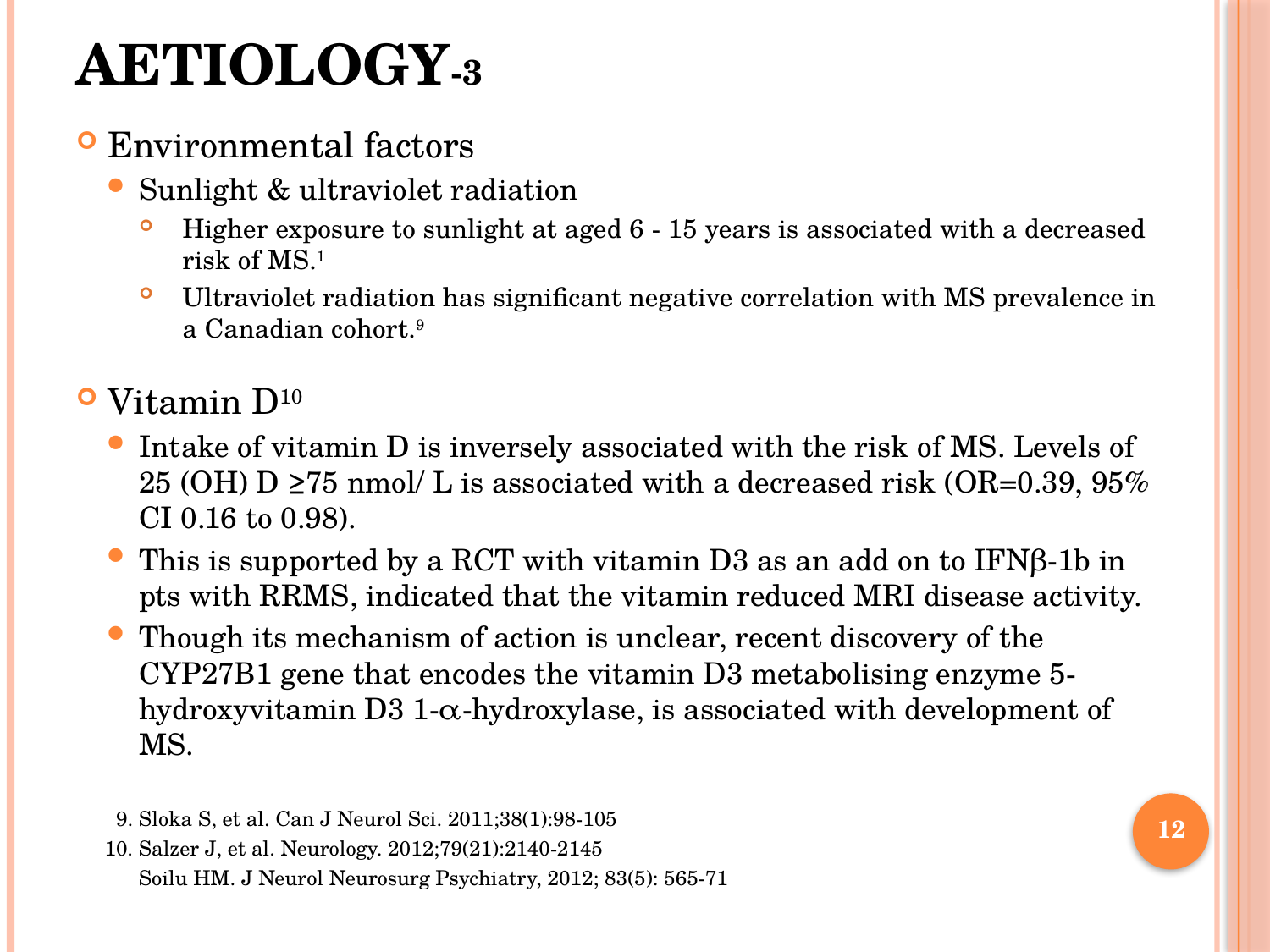

# Aetiology-3
Environmental factors
Sunlight & ultraviolet radiation
Higher exposure to sunlight at aged 6 - 15 years is associated with a decreased risk of MS.1
Ultraviolet radiation has significant negative correlation with MS prevalence in a Canadian cohort.9

Vitamin D10
Intake of vitamin D is inversely associated with the risk of MS. Levels of 25 (OH) D ≥75 nmol/ L is associated with a decreased risk (OR=0.39, 95% CI 0.16 to 0.98).
This is supported by a RCT with vitamin D3 as an add on to IFNβ-1b in pts with RRMS, indicated that the vitamin reduced MRI disease activity.
Though its mechanism of action is unclear, recent discovery of the CYP27B1 gene that encodes the vitamin D3 metabolising enzyme 5-hydroxyvitamin D3 1-α-hydroxylase, is associated with development of MS.

       9. Sloka S, et al. Can J Neurol Sci. 2011;38(1):98-105
     10. Salzer J, et al. Neurology. 2012;79(21):2140-2145
           Soilu HM. J Neurol Neurosurg Psychiatry, 2012; 83(5): 565-71
12